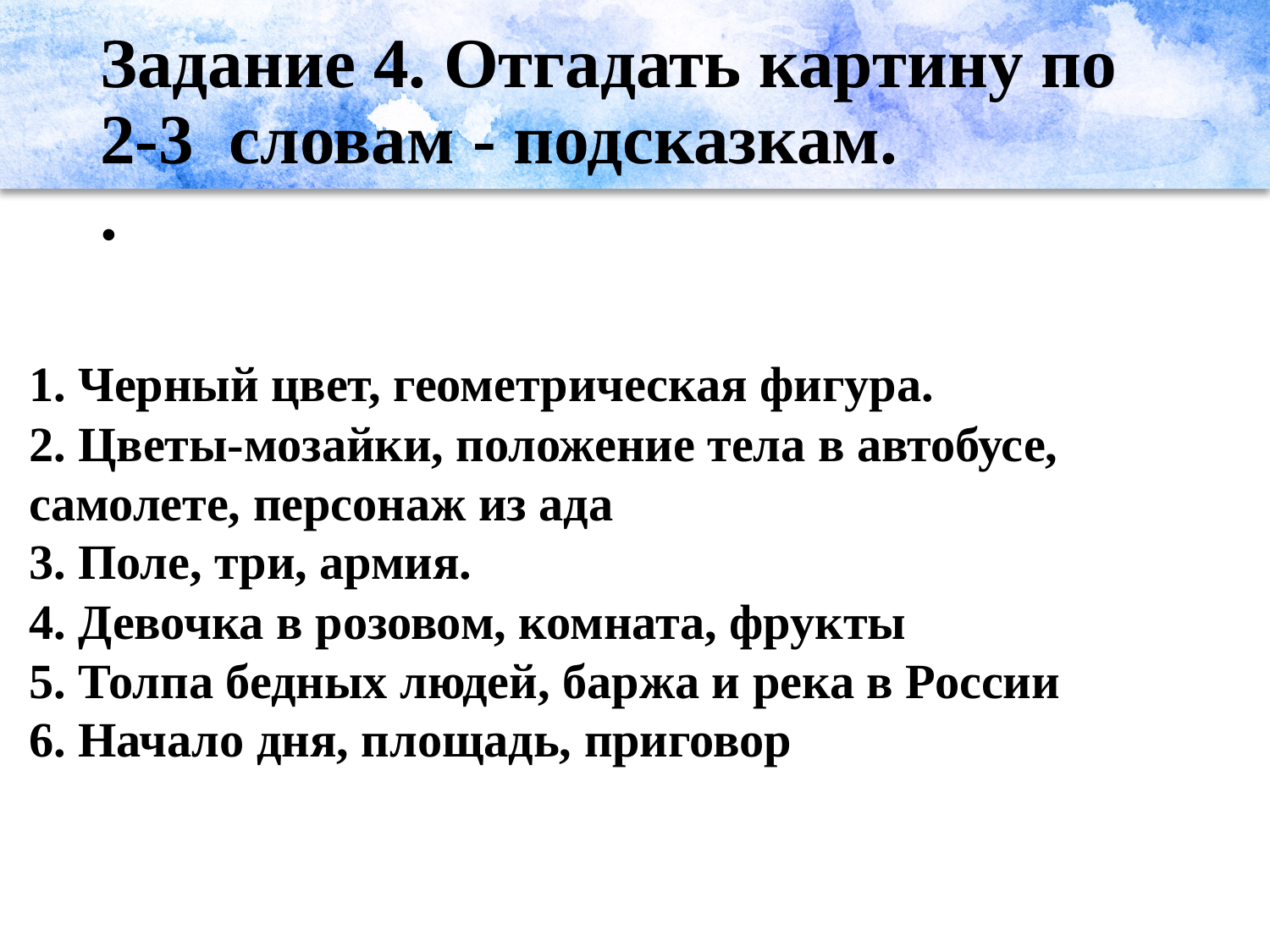

# Задание 4. Отгадать картину по 2-3  словам - подсказкам. .
1. Черный цвет, геометрическая фигура.
2. Цветы-мозайки, положение тела в автобусе,
самолете, персонаж из ада
3. Поле, три, армия.
4. Девочка в розовом, комната, фрукты
5. Толпа бедных людей, баржа и река в России
6. Начало дня, площадь, приговор